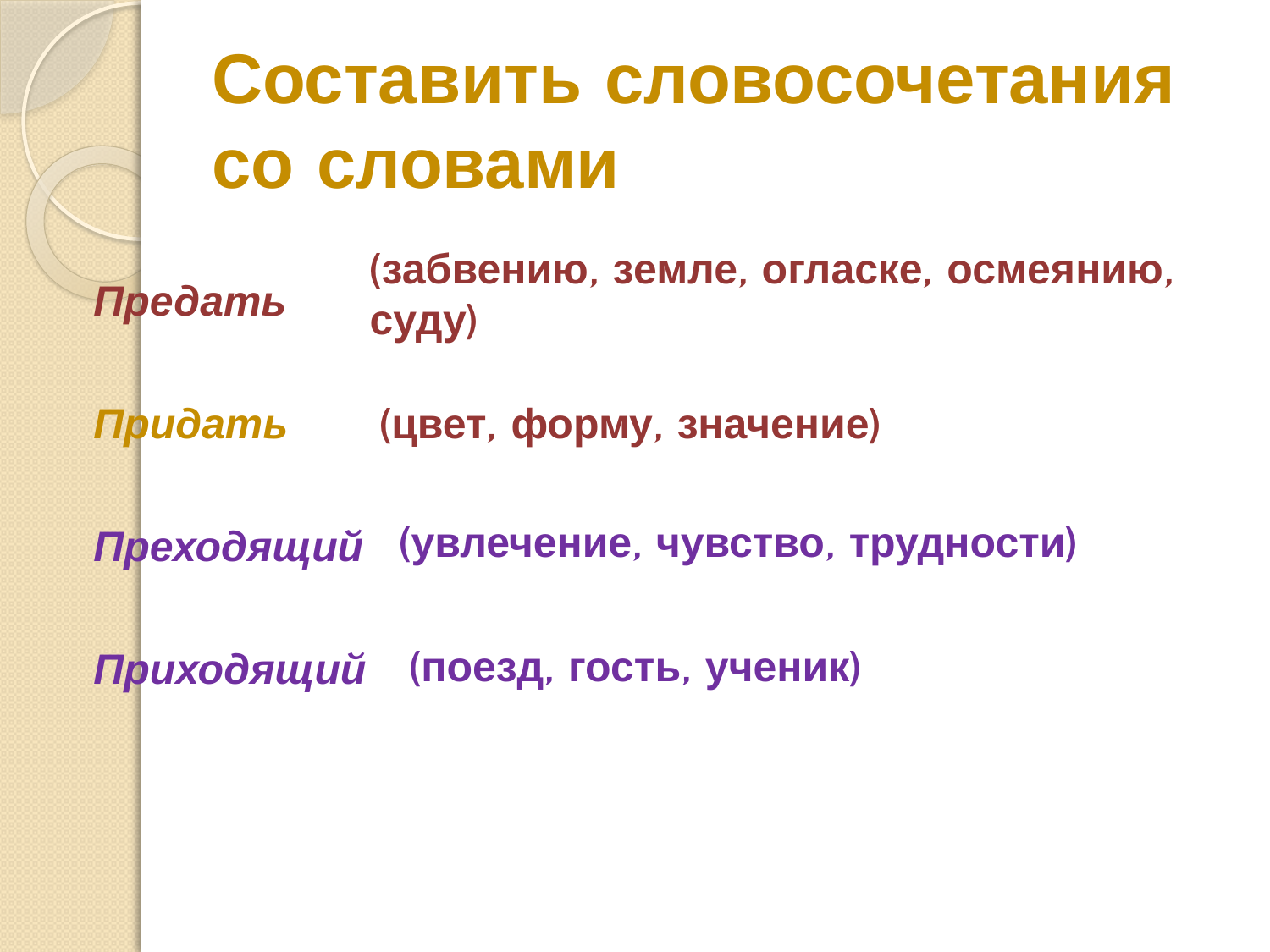

# Составить словосочетания со словами
(забвению, земле, огласке, осмеянию, суду)
Предать

Придать

Преходящий

Приходящий
(цвет, форму, значение)
(увлечение, чувство, трудности)
(поезд, гость, ученик)